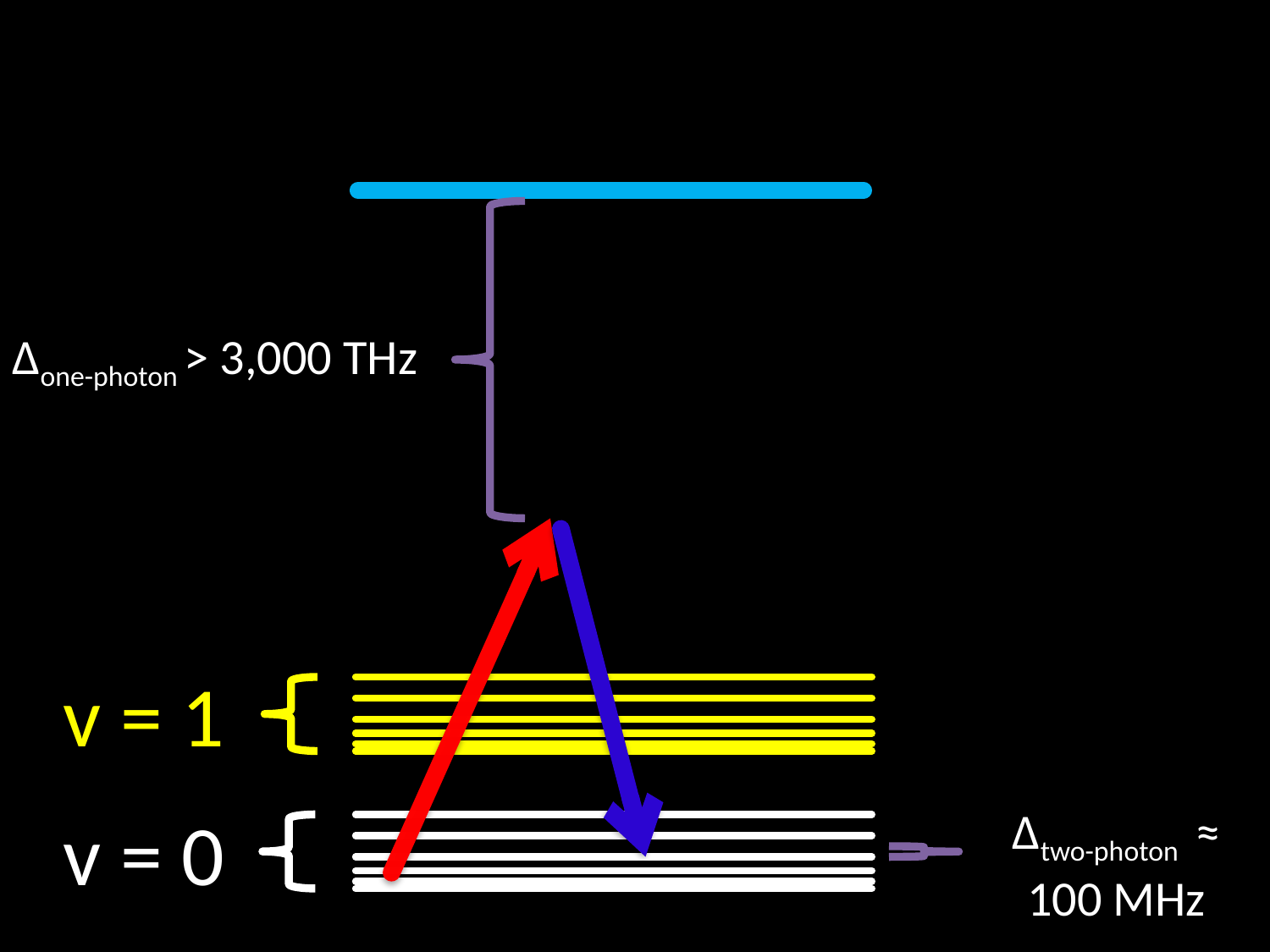

Δone-photon > 3,000 THz
 v = 1

Δtwo-photon  ≈ 100 MHz
 v = 0